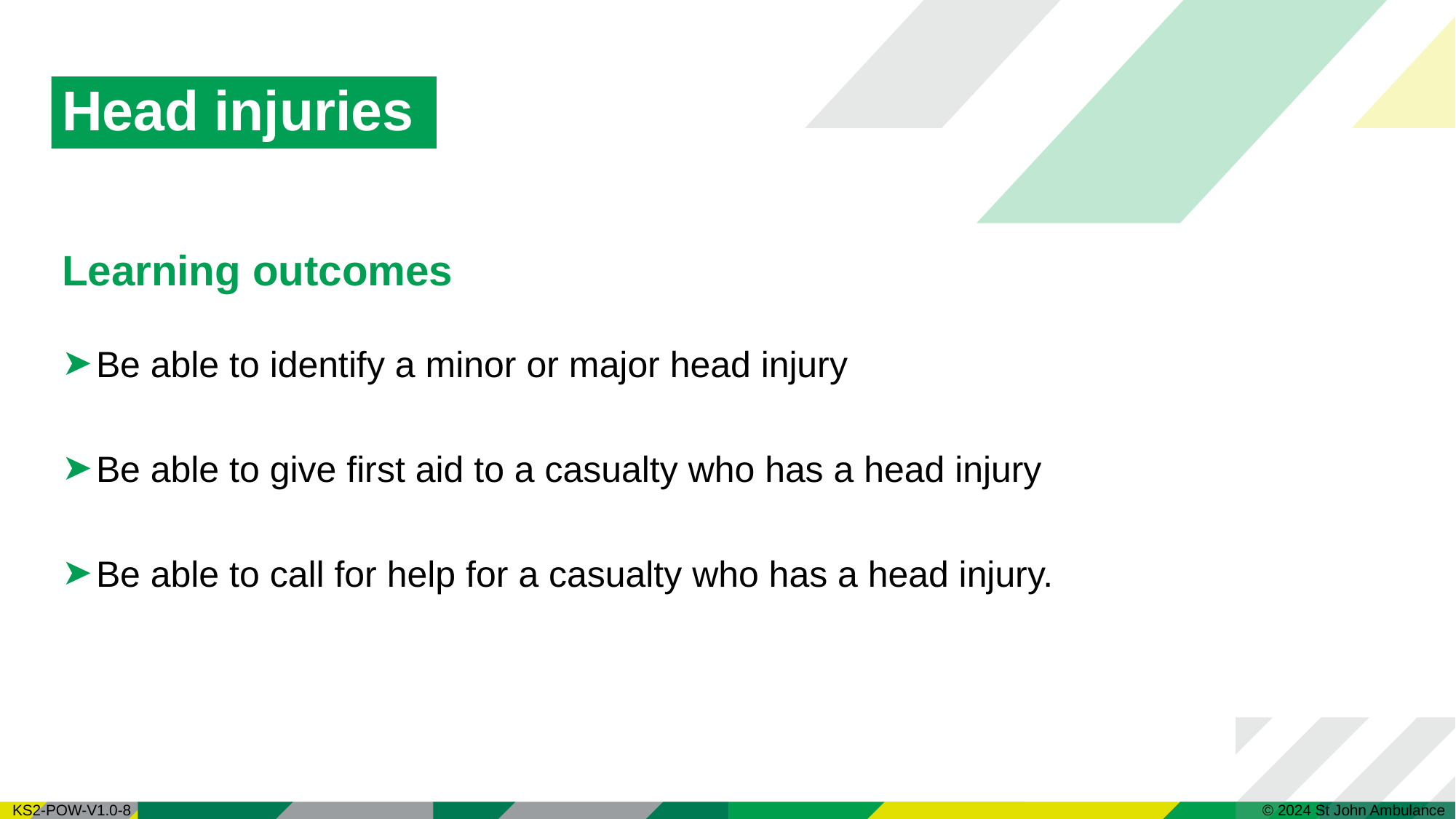

# Head injuries

Learning outcomes
Be able to identify a minor or major head injury

Be able to give first aid to a casualty who has a head injury

Be able to call for help for a casualty who has a head injury.
© 2024 St John Ambulance
| KS2-POW-V1.0-8 |
| --- |